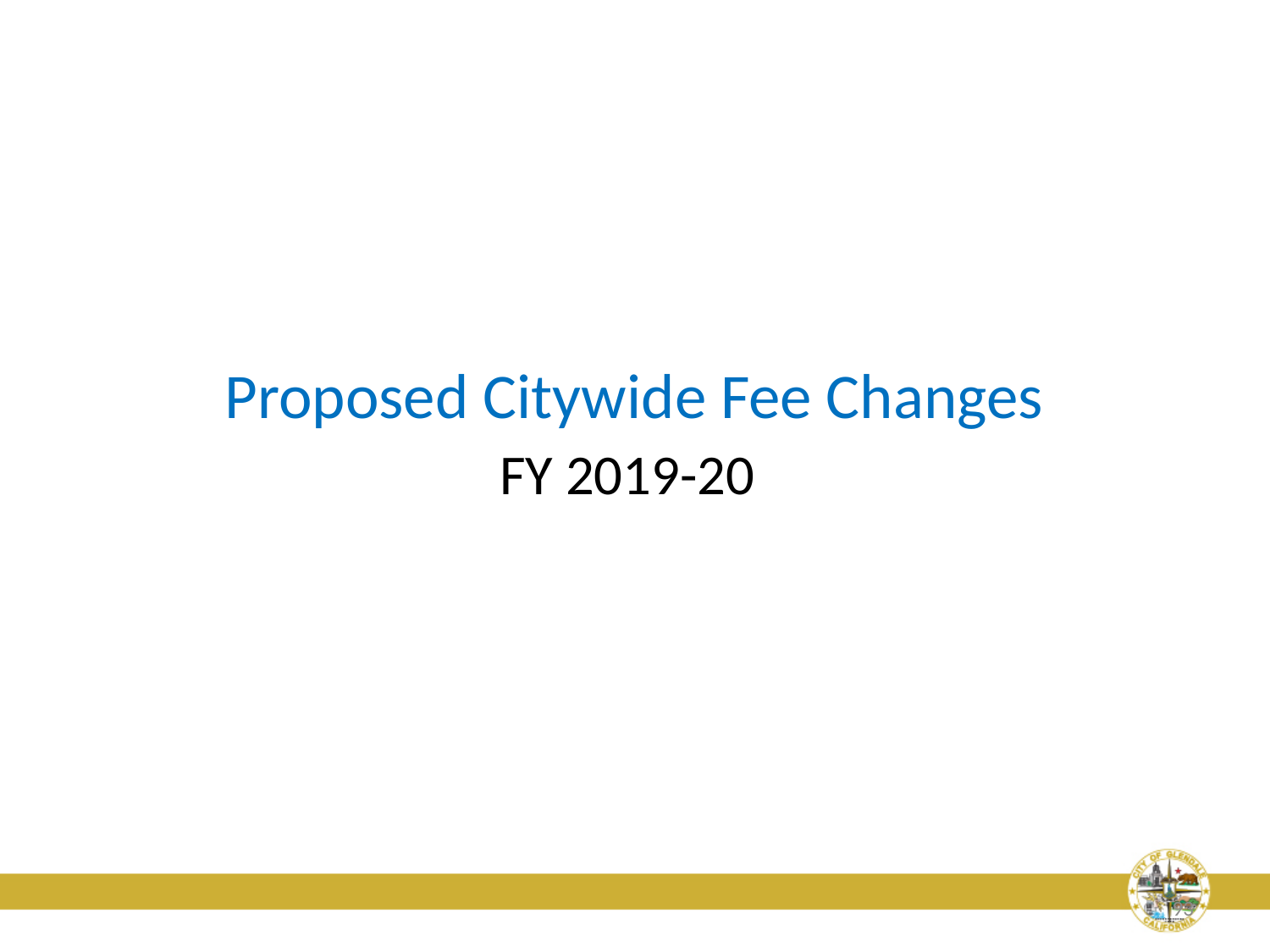

Proposed Citywide Fee Changes
FY 2019-20

93